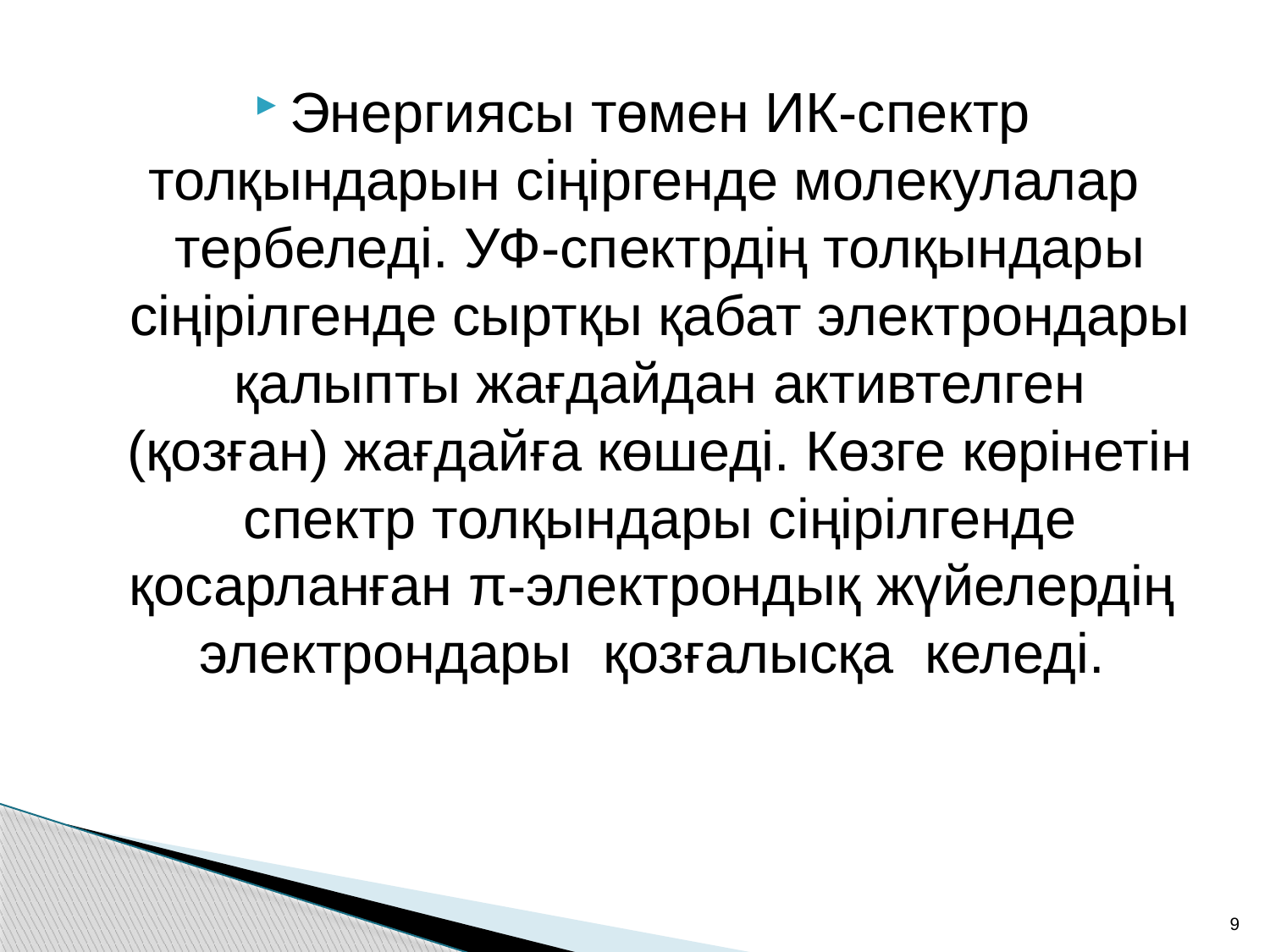

Энергиясы төмен ИК-спектр толқындарын сіңіргенде молекулалар   тербеледі. УФ-спектрдің толқындары сіңірілгенде сыртқы қабат электрондары қалыпты жағдайдан активтелген (қозған) жағдайға көшеді. Көзге көрінетін спектр толқындары сіңірілгенде қосарланған π-электрондық жүйелердің  электрондары  қозғалысқа  келеді.

9